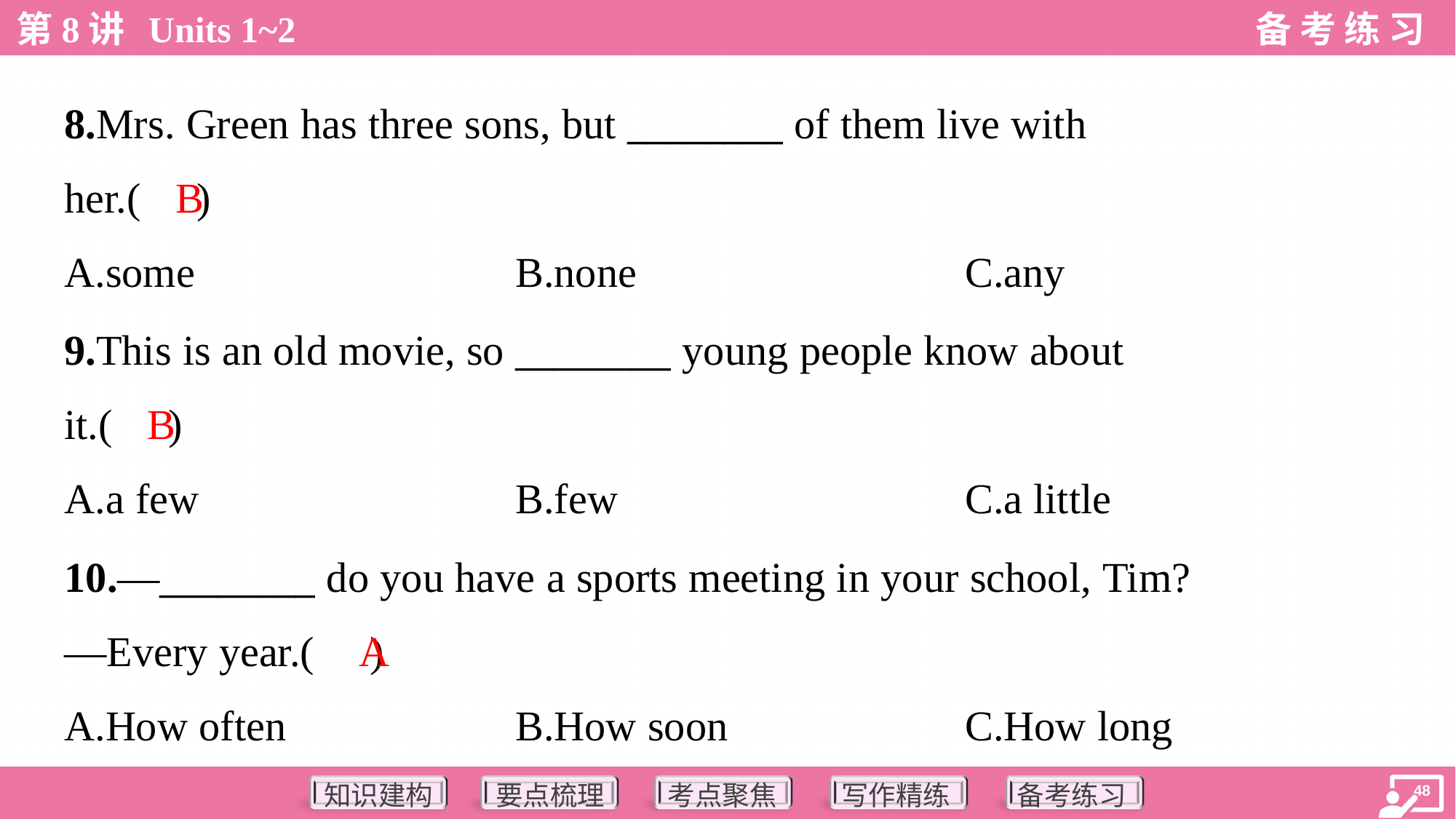

8.Mrs. Green has three sons, but ________ of them live with
her.(     )
B
A.some	B.none	C.any
9.This is an old movie, so ________ young people know about
it.(     )
B
A.a few	B.few	C.a little
10.—________ do you have a sports meeting in your school, Tim?
—Every year.(     )
A
A.How often	B.How soon	C.How long